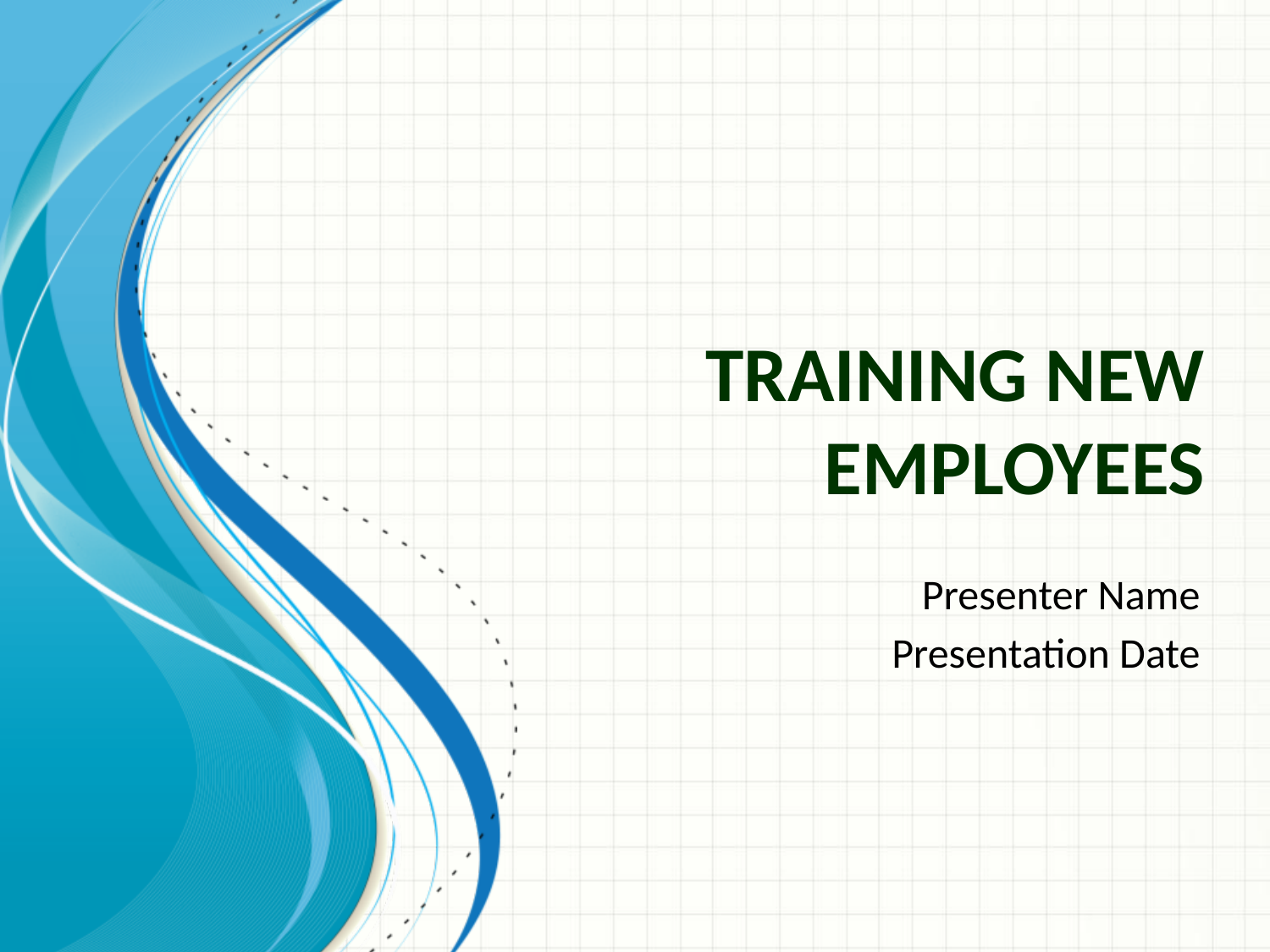

# Training New Employees
Presenter Name
Presentation Date